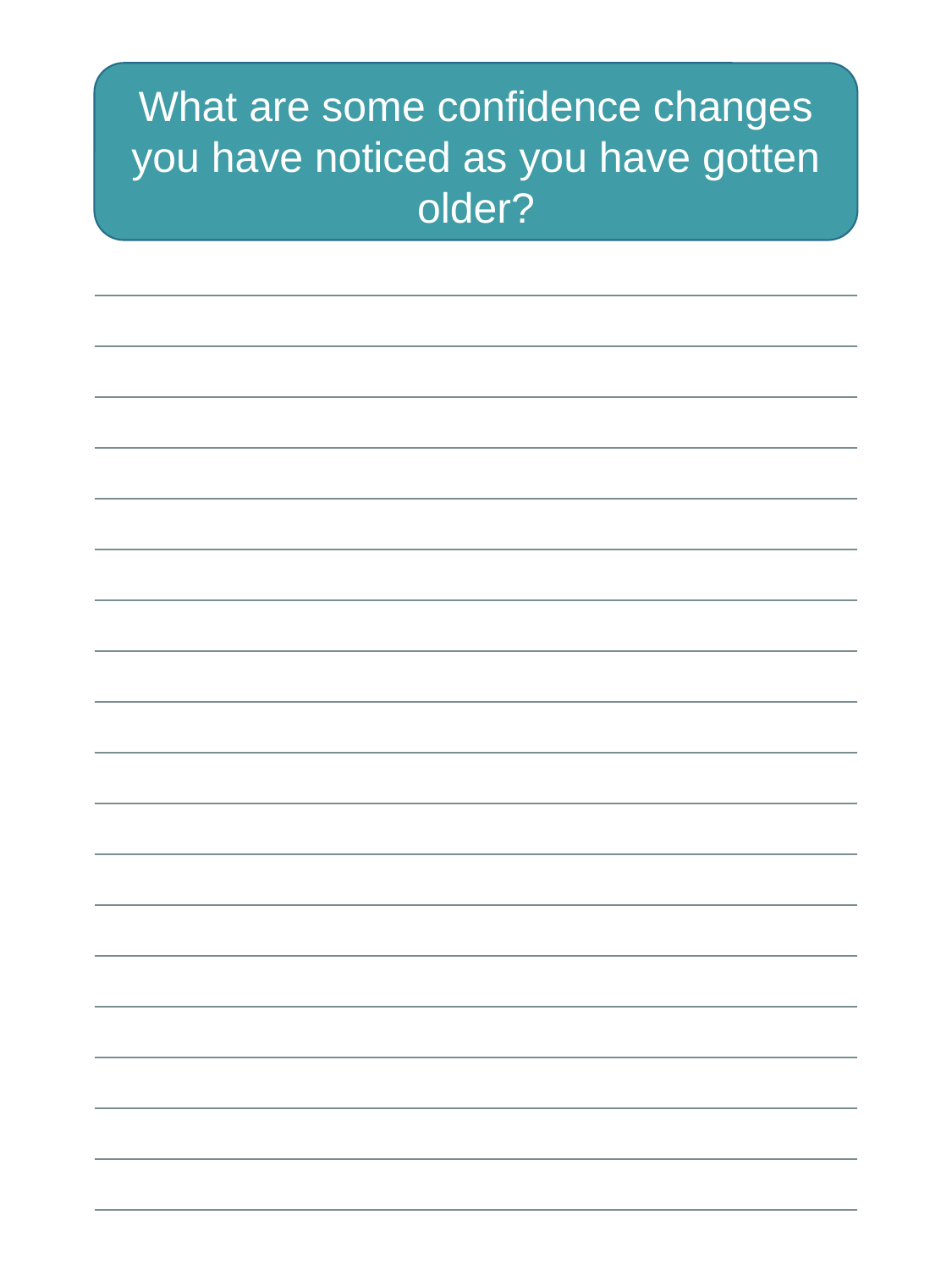

What are some confidence changes you have noticed as you have gotten older?
|  |
| --- |
|  |
|  |
|  |
|  |
|  |
|  |
|  |
|  |
|  |
|  |
|  |
|  |
|  |
|  |
|  |
|  |
|  |